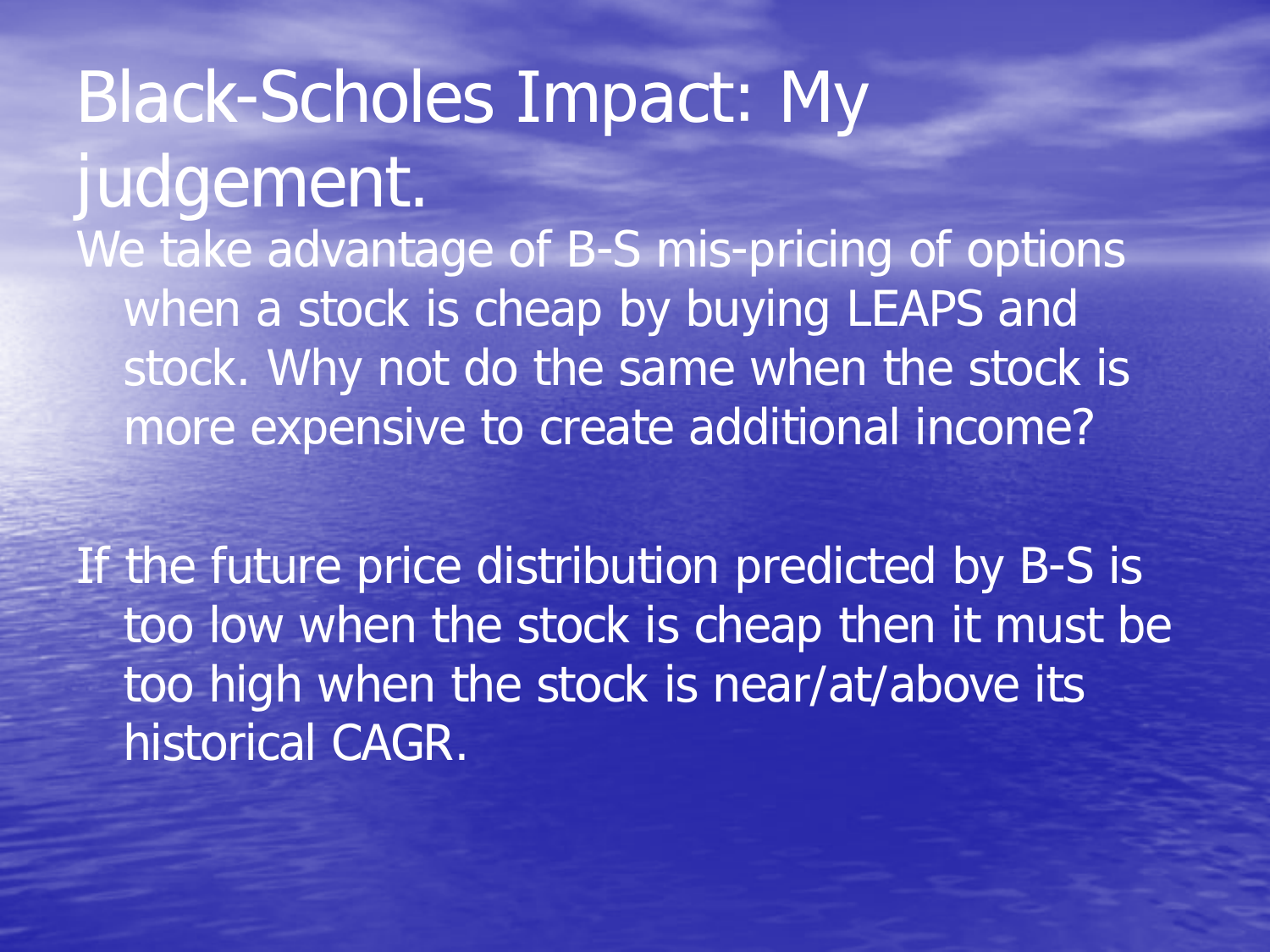

# Black-Scholes Impact: My judgement.
We take advantage of B-S mis-pricing of options when a stock is cheap by buying LEAPS and stock. Why not do the same when the stock is more expensive to create additional income?

If the future price distribution predicted by B-S is too low when the stock is cheap then it must be too high when the stock is near/at/above its historical CAGR.